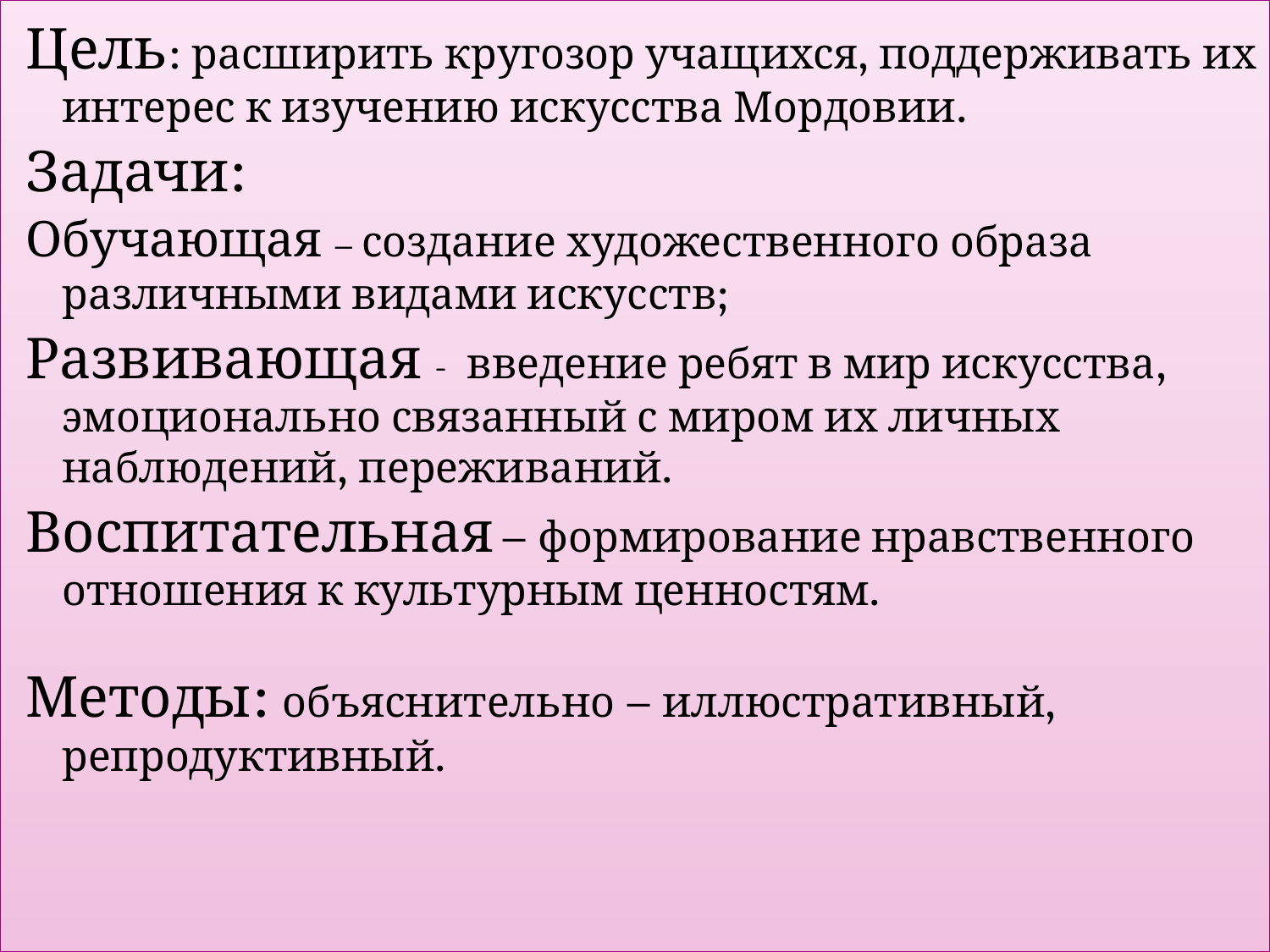

Цель: расширить кругозор учащихся, поддерживать их интерес к изучению искусства Мордовии.
Задачи:
Обучающая – создание художественного образа различными видами искусств;
Развивающая -  введение ребят в мир искусства, эмоционально связанный с миром их личных наблюдений, переживаний.
Воспитательная – формирование нравственного отношения к культурным ценностям.

Методы: объяснительно – иллюстративный, репродуктивный.